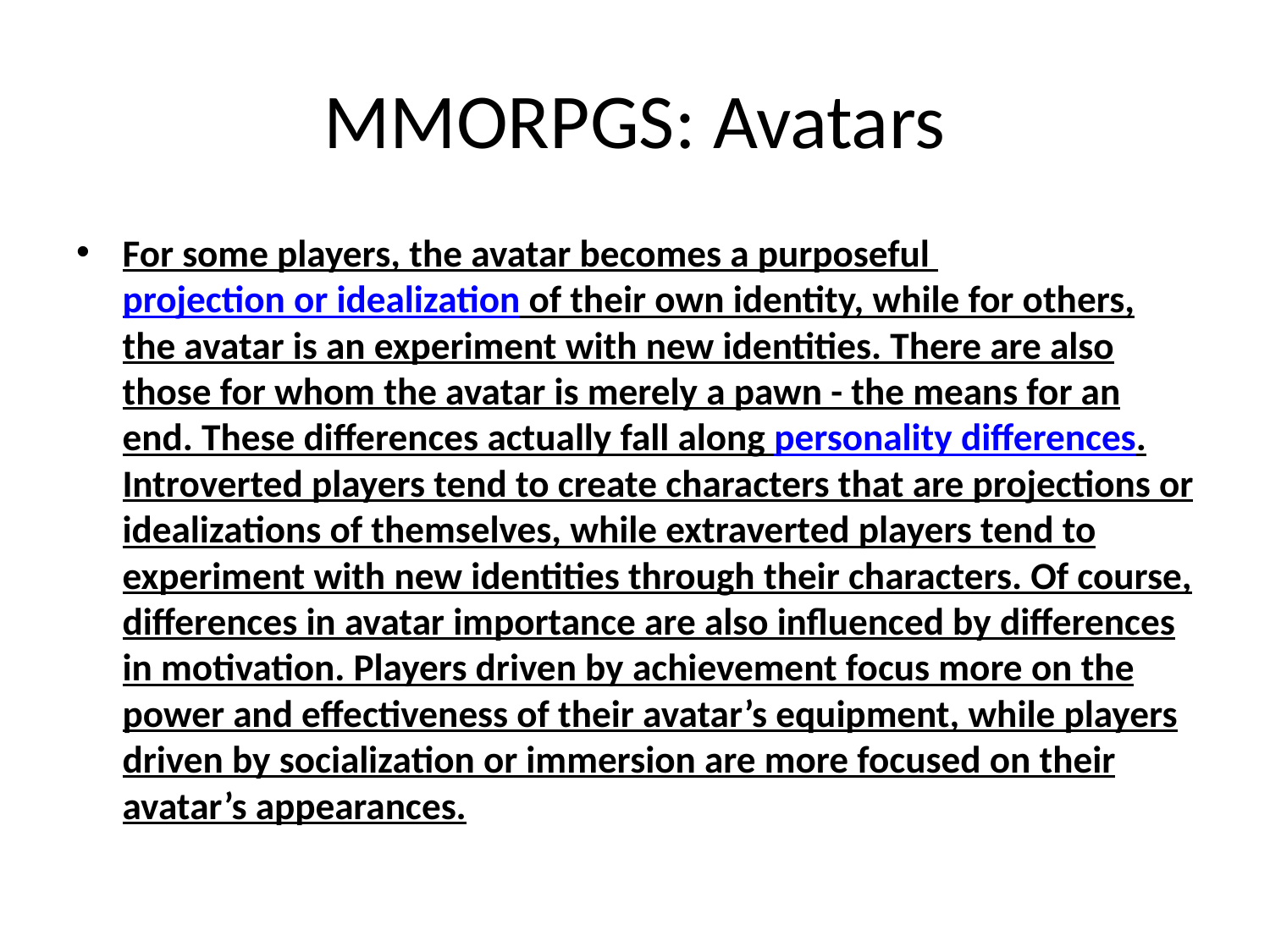

# MMORPGS: Avatars
For some players, the avatar becomes a purposeful projection or idealization of their own identity, while for others, the avatar is an experiment with new identities. There are also those for whom the avatar is merely a pawn - the means for an end. These differences actually fall along personality differences. Introverted players tend to create characters that are projections or idealizations of themselves, while extraverted players tend to experiment with new identities through their characters. Of course, differences in avatar importance are also influenced by differences in motivation. Players driven by achievement focus more on the power and effectiveness of their avatar’s equipment, while players driven by socialization or immersion are more focused on their avatar’s appearances.